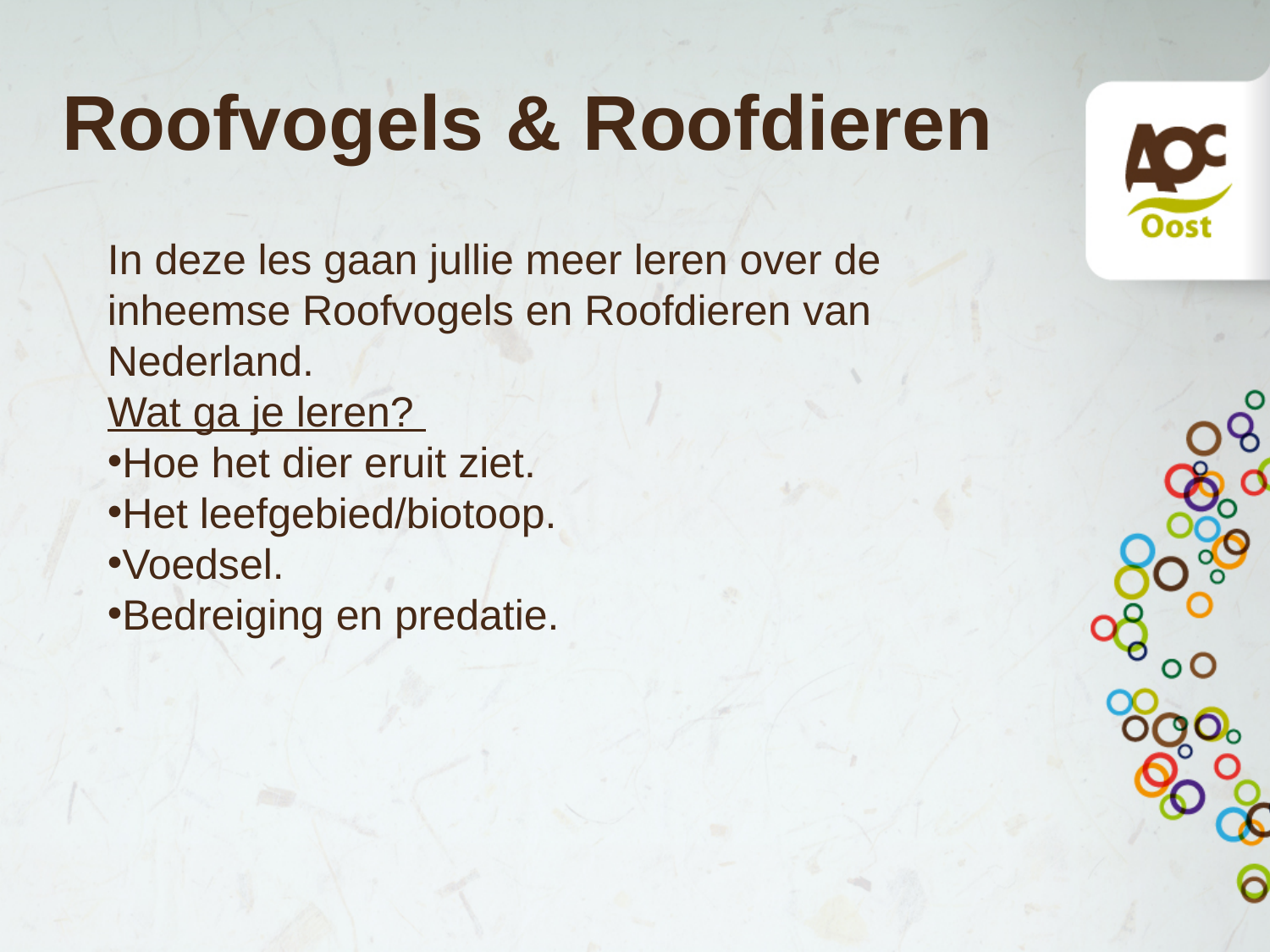

# Roofvogels & Roofdieren
In deze les gaan jullie meer leren over de inheemse Roofvogels en Roofdieren van Nederland.
Wat ga je leren?
Hoe het dier eruit ziet.
Het leefgebied/biotoop.
Voedsel.
Bedreiging en predatie.